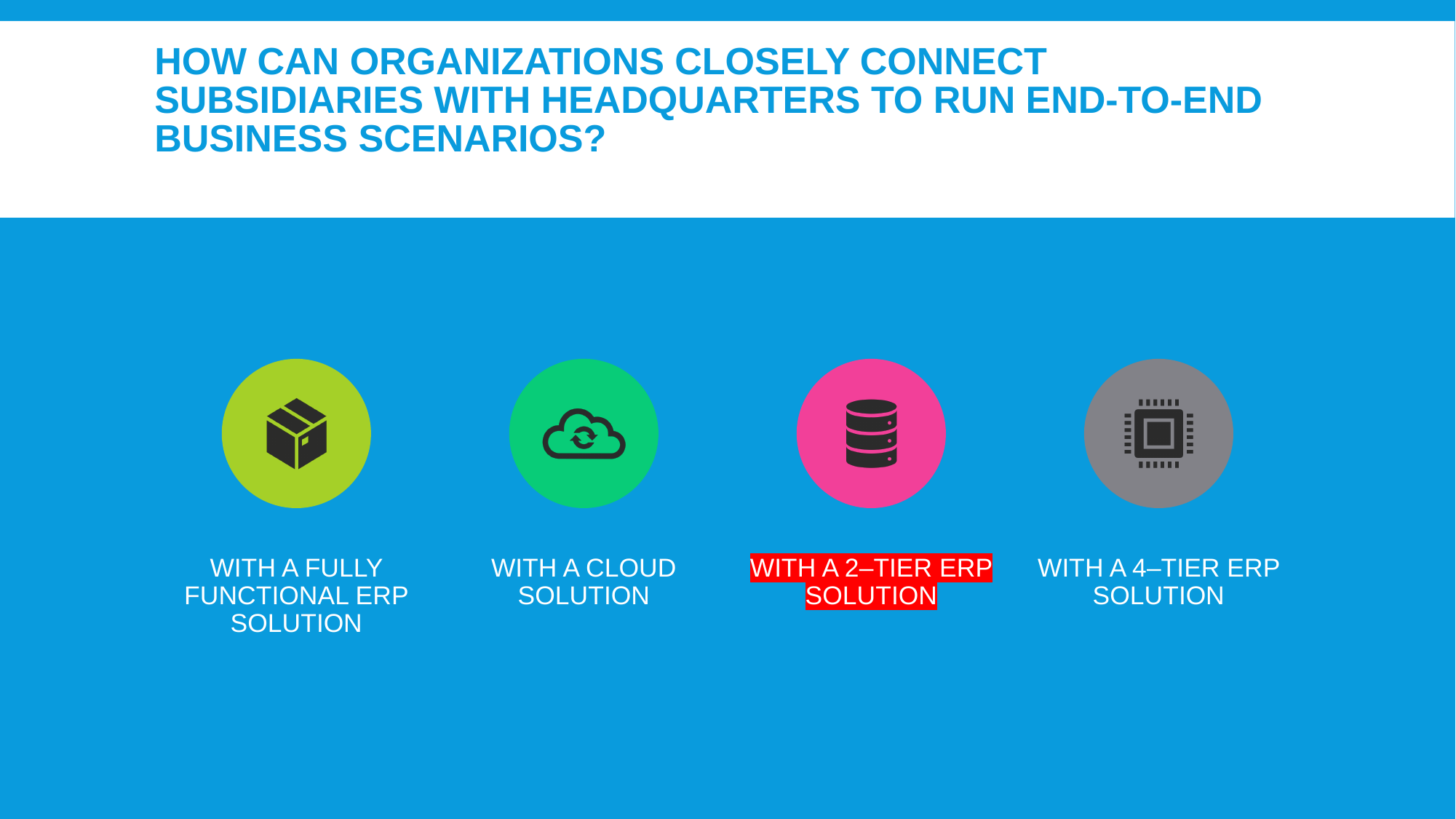

# How can organizations closely connect subsidiaries with headquarters to run end-to-end business scenarios?
With a fully functional ERP solution
With a cloud solution
With a 2–tier ERP solution
With a 4–tier ERP solution